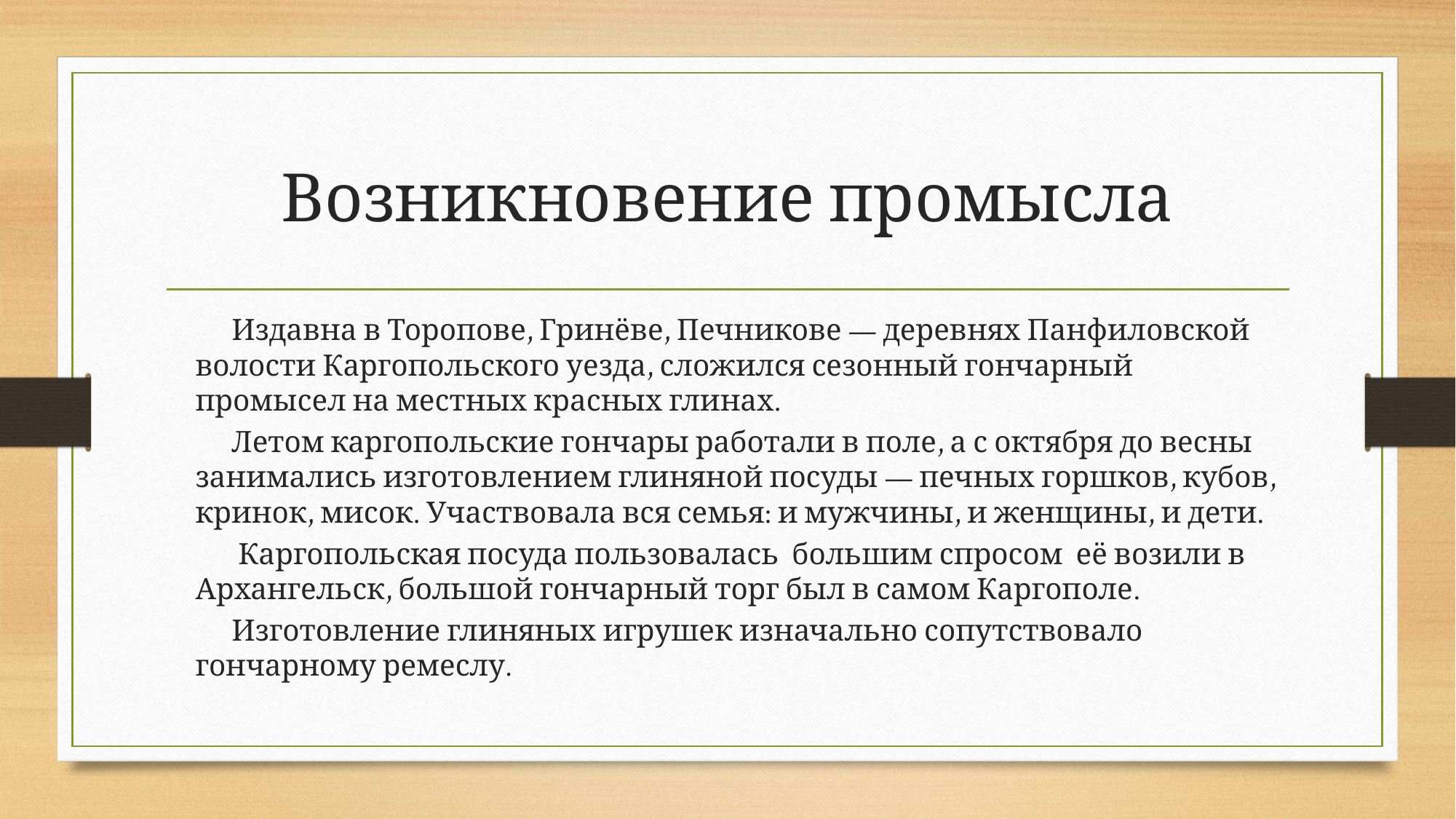

# Возникновение промысла
Издавна в Торопове, Гринёве, Печникове — деревнях Панфиловской волости Каргопольского уезда, сложился сезонный гончарный промысел на местных красных глинах.
Летом каргопольские гончары работали в поле, а с октября до весны занимались изготовлением глиняной посуды — печных горшков, кубов, кринок, мисок. Участвовала вся семья: и мужчины, и женщины, и дети.
 Каргопольская посуда пользовалась  большим спросом  её возили в Архангельск, большой гончарный торг был в самом Каргополе.
Изготовление глиняных игрушек изначально сопутствовало гончарному ремеслу.